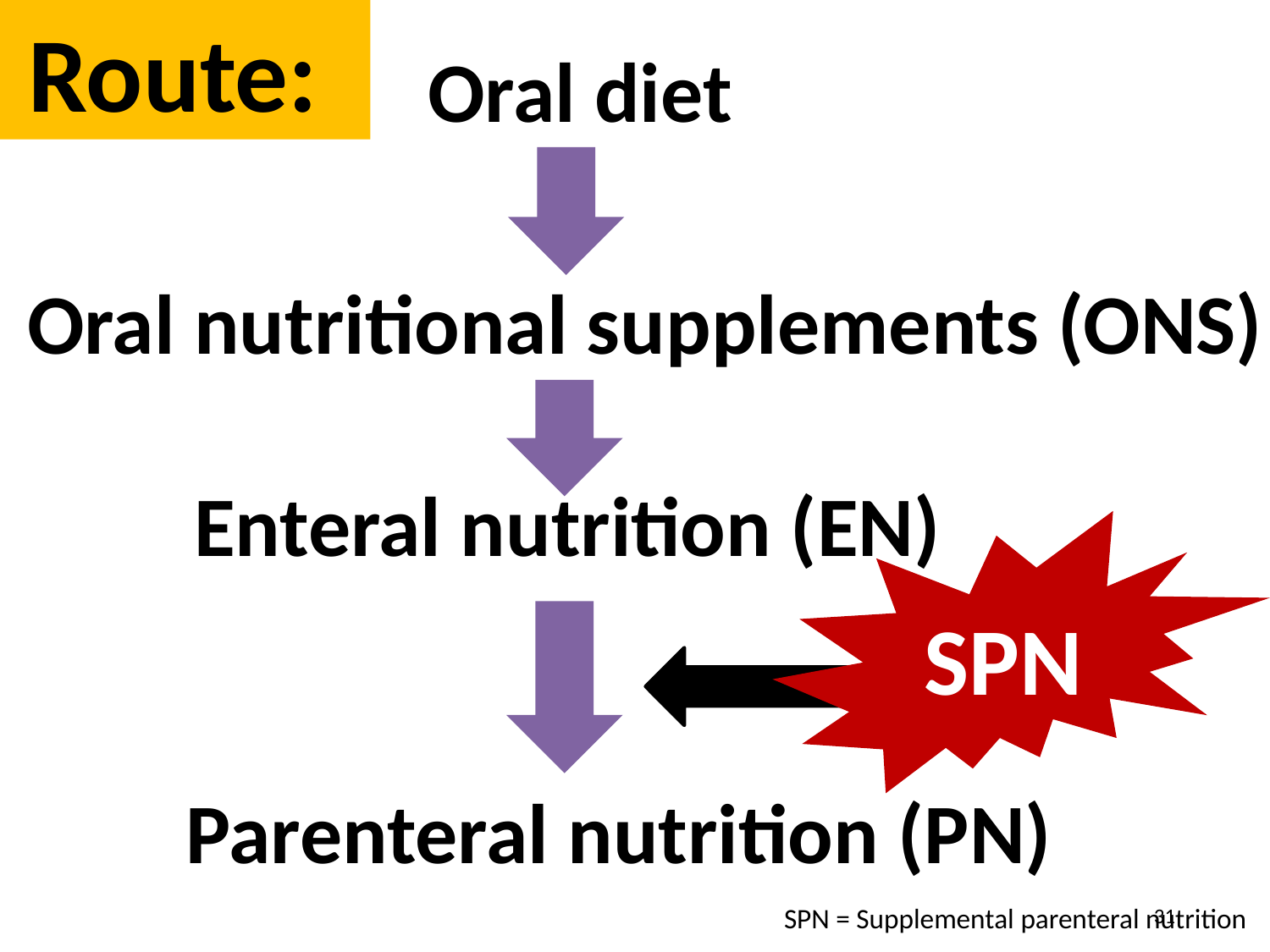

Route:
Oral diet

Oral nutritional supplements (ONS)

Enteral nutrition (EN)
SPN

Parenteral nutrition (PN)
31
SPN = Supplemental parenteral nutrition